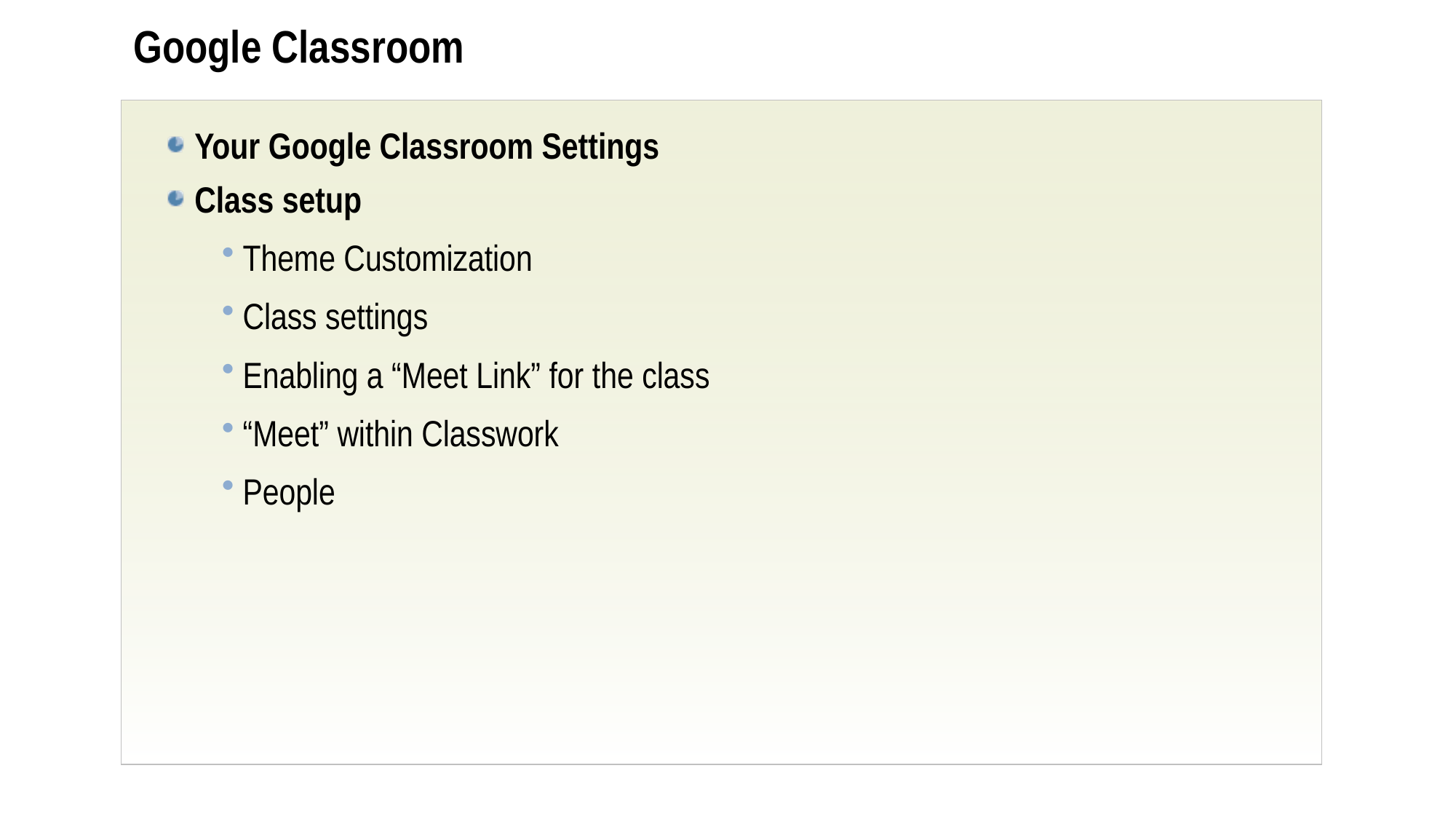

# Google Classroom
Your Google Classroom Settings
Class setup
Theme Customization
Class settings
Enabling a “Meet Link” for the class
“Meet” within Classwork
People